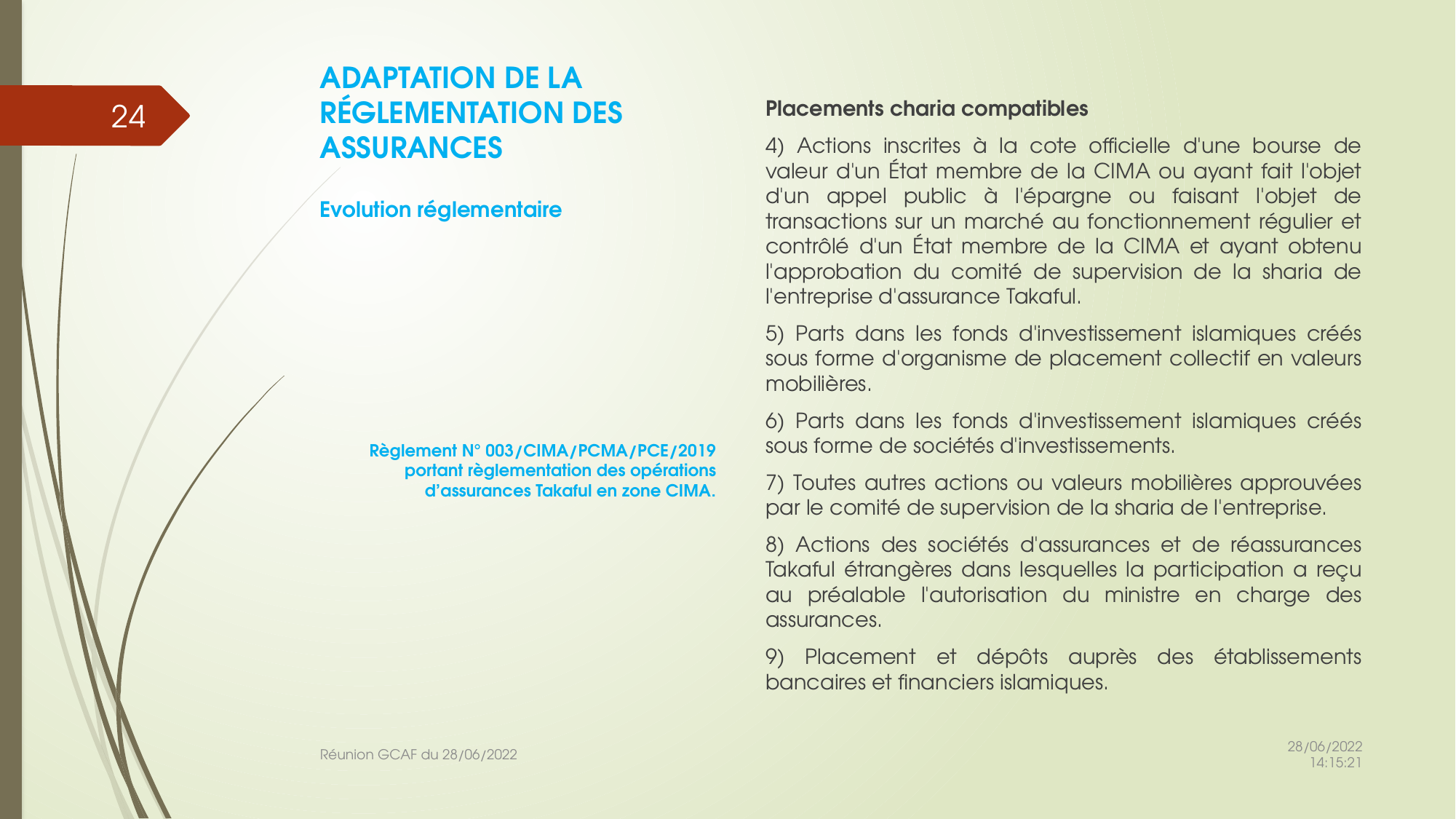

# ADAPTATION DE LA RÉGLEMENTATION DES ASSURANCES

Placements charia compatibles
4) Actions inscrites à la cote officielle d'une bourse de valeur d'un État membre de la CIMA ou ayant fait l'objet d'un appel public à l'épargne ou faisant l'objet de transactions sur un marché au fonctionnement régulier et contrôlé d'un État membre de la CIMA et ayant obtenu l'approbation du comité de supervision de la sharia de l'entreprise d'assurance Takaful.
5) Parts dans les fonds d'investissement islamiques créés sous forme d'organisme de placement collectif en valeurs mobilières.
6) Parts dans les fonds d'investissement islamiques créés sous forme de sociétés d'investissements.
7) Toutes autres actions ou valeurs mobilières approuvées par le comité de supervision de la sharia de l'entreprise.
8) Actions des sociétés d'assurances et de réassurances Takaful étrangères dans lesquelles la participation a reçu au préalable l'autorisation du ministre en charge des assurances.
9) Placement et dépôts auprès des établissements bancaires et financiers islamiques.

24
Evolution réglementaire

Règlement N° 003/CIMA/PCMA/PCE/2019 portant règlementation des opérations d’assurances Takaful en zone CIMA.

28/06/2022 14:15:21
Réunion GCAF du 28/06/2022